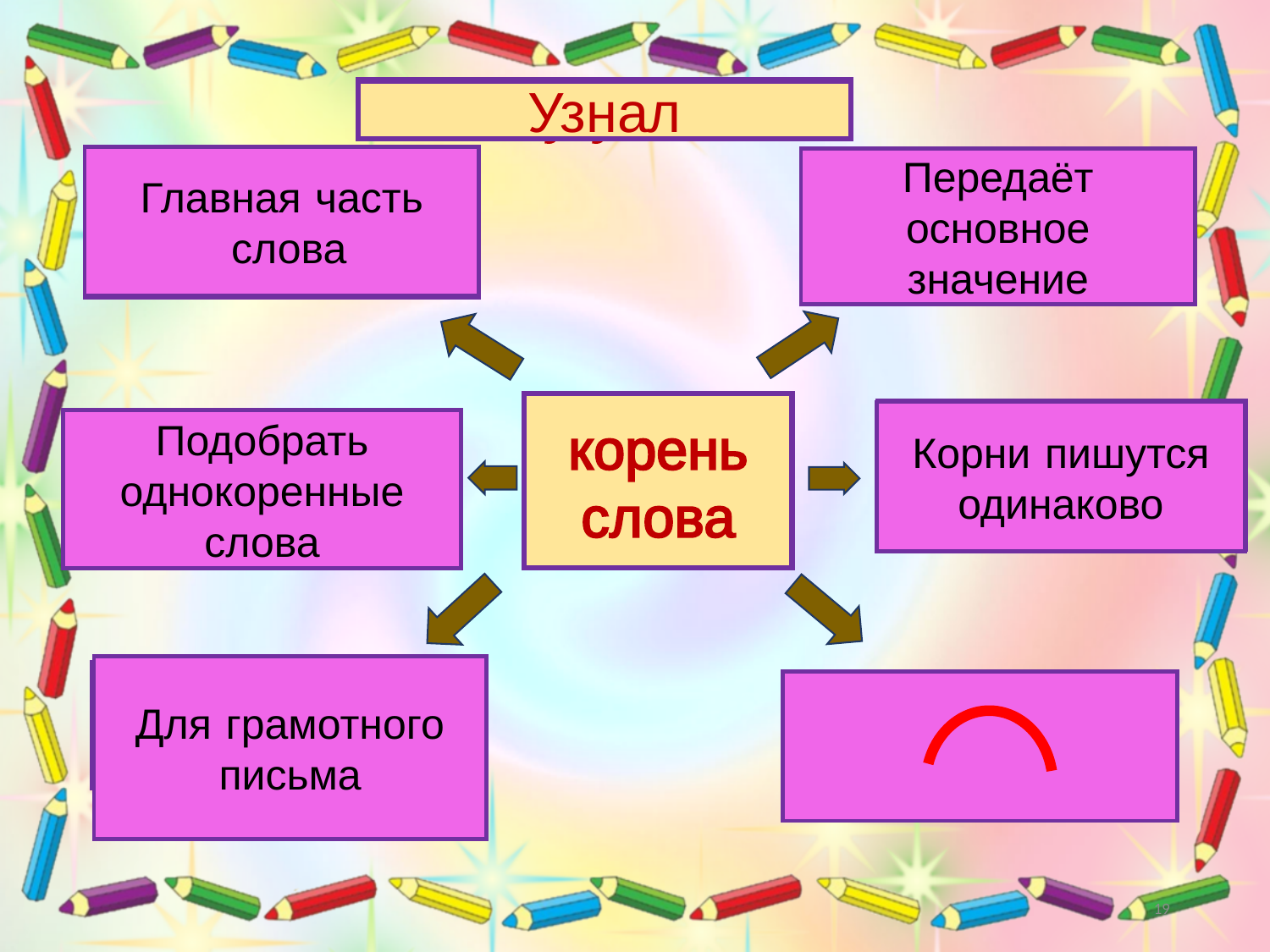

Хочу узнать
Узнал
Главная часть
 слова
Что это?
Передаёт основное значение
Роль в слове?

корень слова
Как увидеть?
Корни пишутся одинаково
Подобрать однокоренные слова
Как найти?

Для грамотного письма
Для чего находить?

Как обозначить?
19